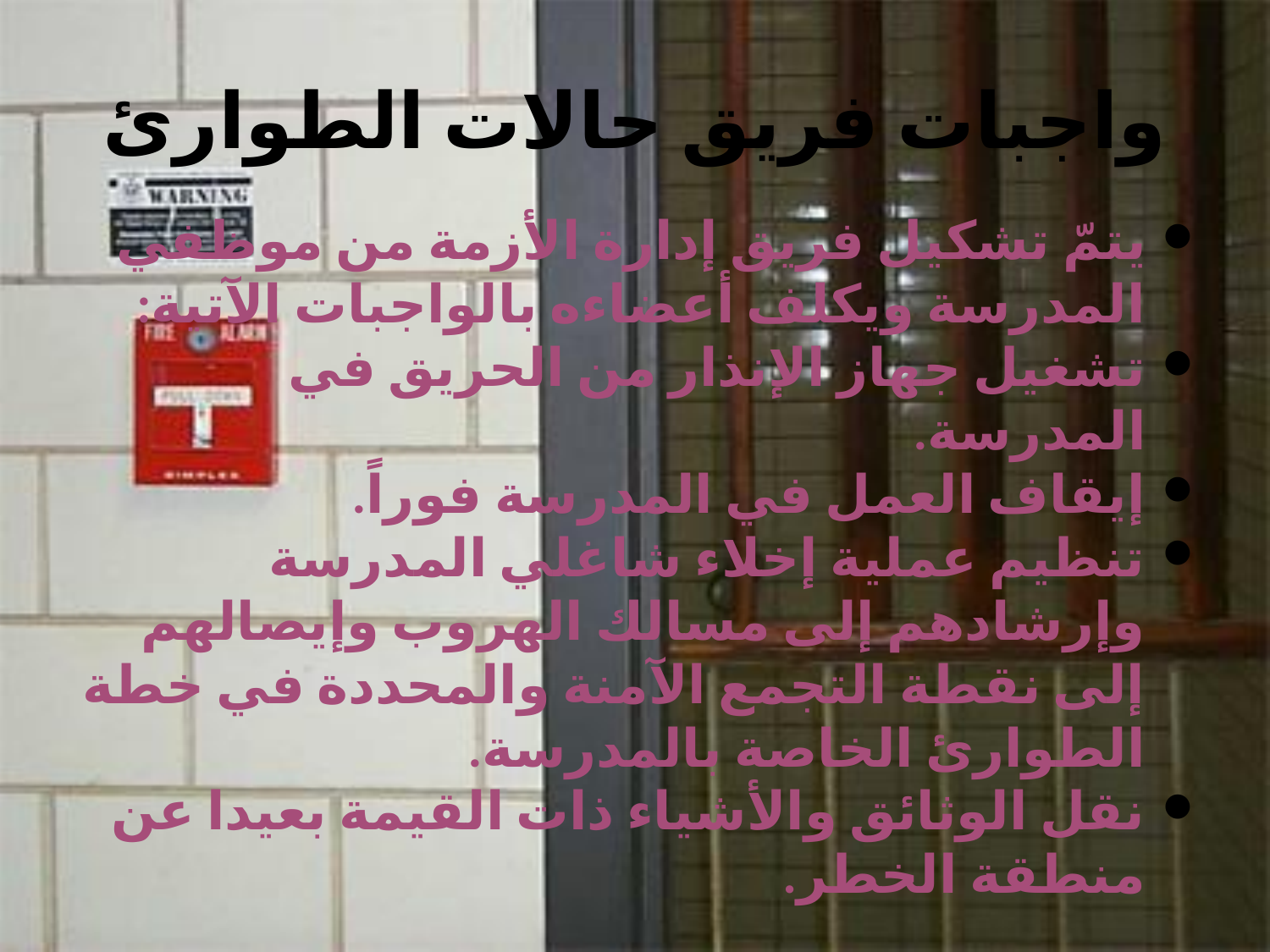

# واجبات فريق حالات الطوارئ
يتمّ تشكيل فريق إدارة الأزمة من موظفي المدرسة ويكلف أعضاءه بالواجبات الآتية:
تشغيل جهاز الإنذار من الحريق في المدرسة.
إيقاف العمل في المدرسة فوراً.
تنظيم عملية إخلاء شاغلي المدرسة وإرشادهم إلى مسالك الهروب وإيصالهم إلى نقطة التجمع الآمنة والمحددة في خطة الطوارئ الخاصة بالمدرسة.
نقل الوثائق والأشياء ذات القيمة بعيدا عن منطقة الخطر.